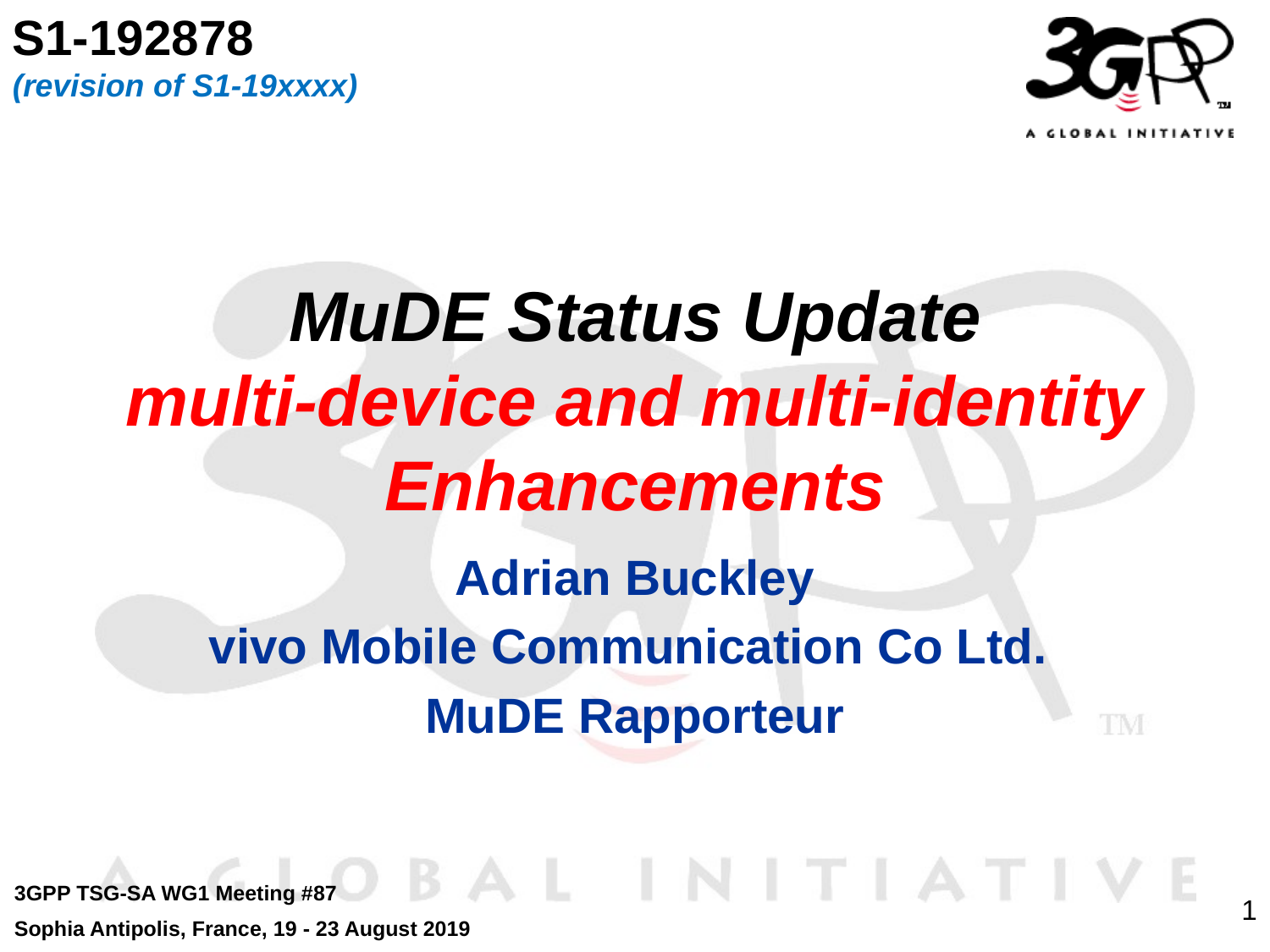

S1-192878
(revision of S1-19xxxx)
# MuDE Status Update multi-device and multi-identity Enhancements
Adrian Buckley
vivo Mobile Communication Co Ltd.
MuDE Rapporteur
3GPP TSG-SA WG1 Meeting #87
Sophia Antipolis, France, 19 - 23 August 2019
1